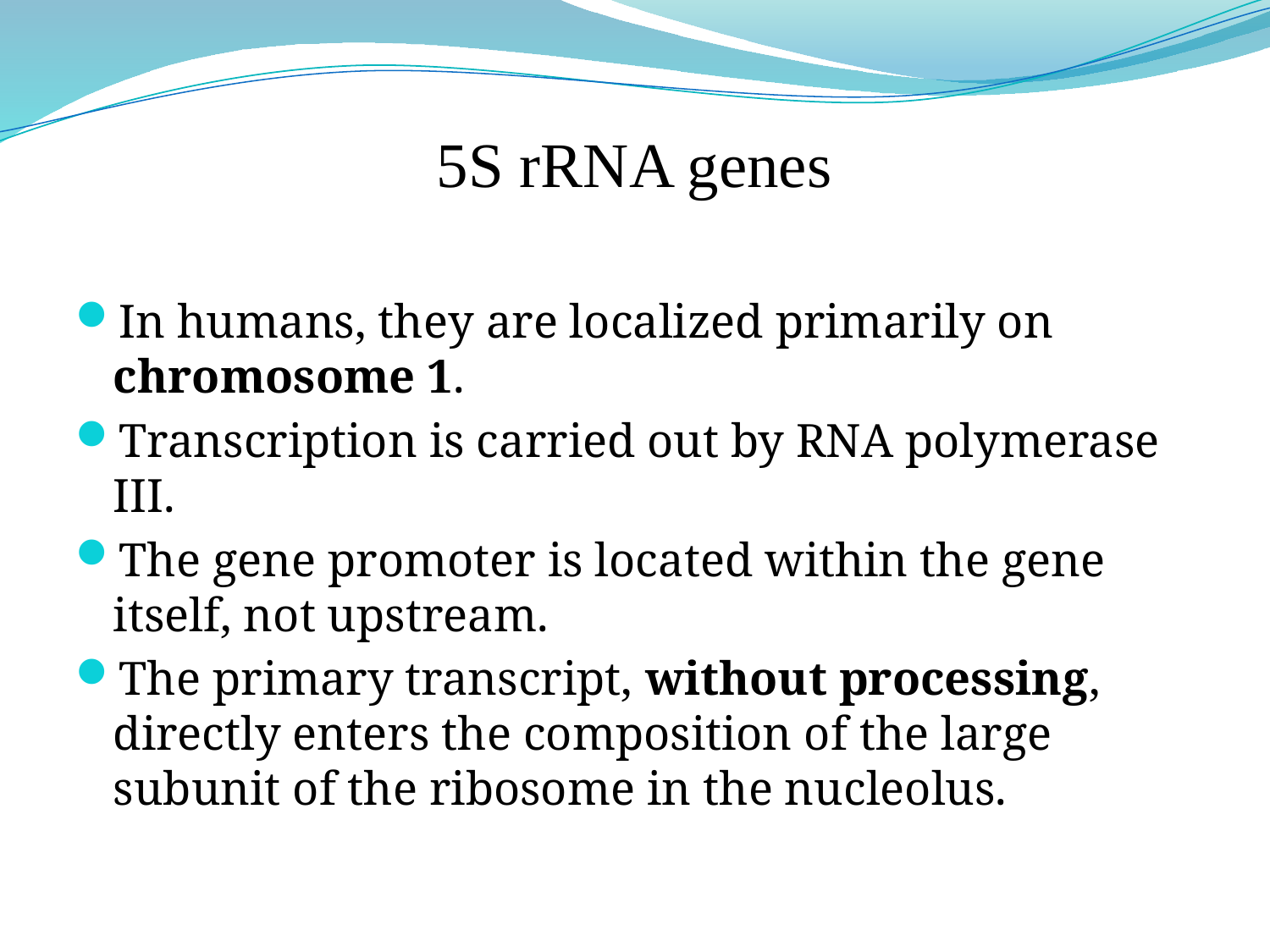

# 5S rRNA genes
In humans, they are localized primarily on chromosome 1.
Transcription is carried out by RNA polymerase III.
The gene promoter is located within the gene itself, not upstream.
The primary transcript, without processing, directly enters the composition of the large subunit of the ribosome in the nucleolus.